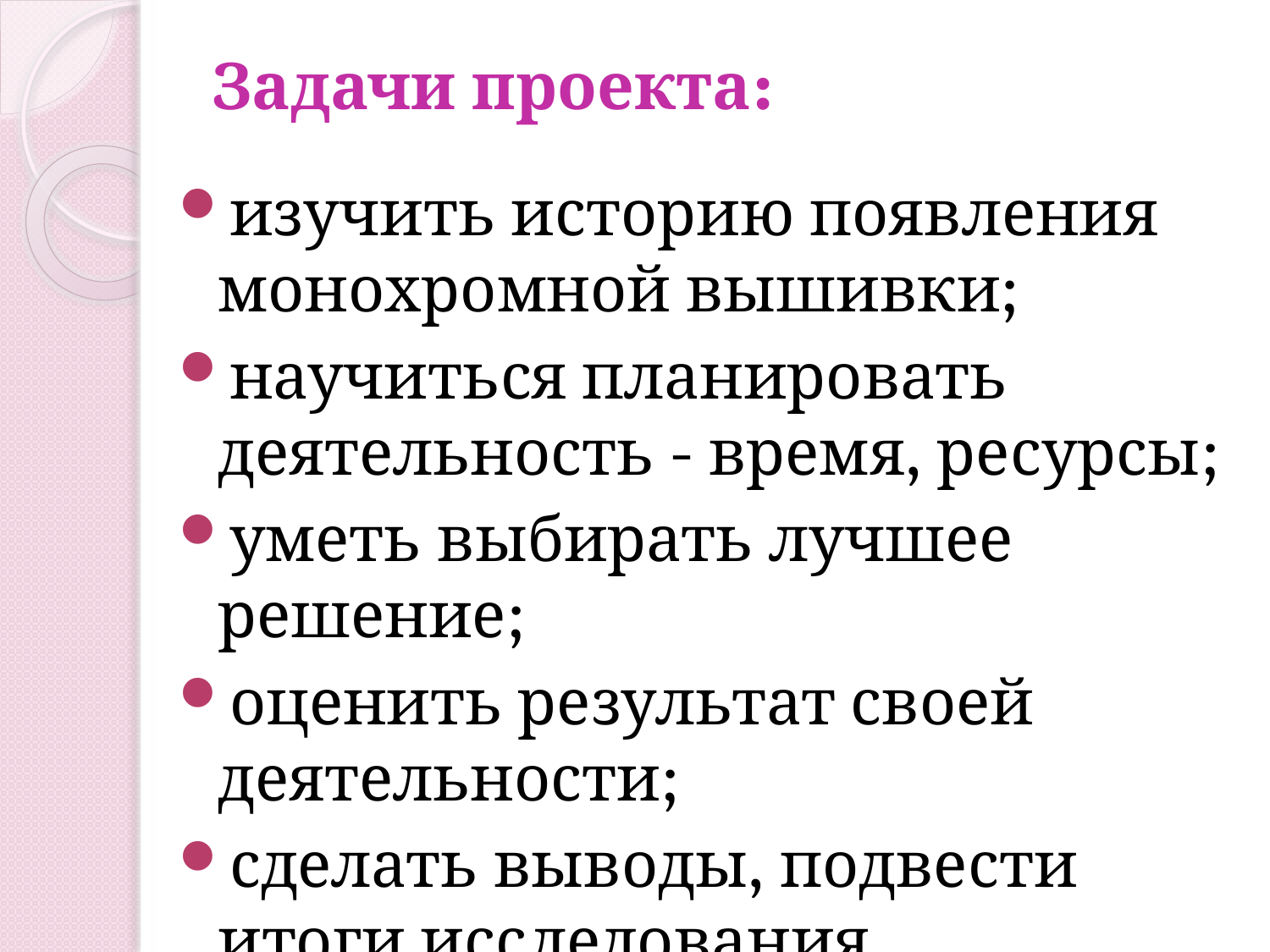

# Задачи проекта:
изучить историю появления монохромной вышивки;
научиться планировать деятельность - время, ресурсы;
уметь выбирать лучшее решение;
оценить результат своей деятельности;
сделать выводы, подвести итоги исследования.